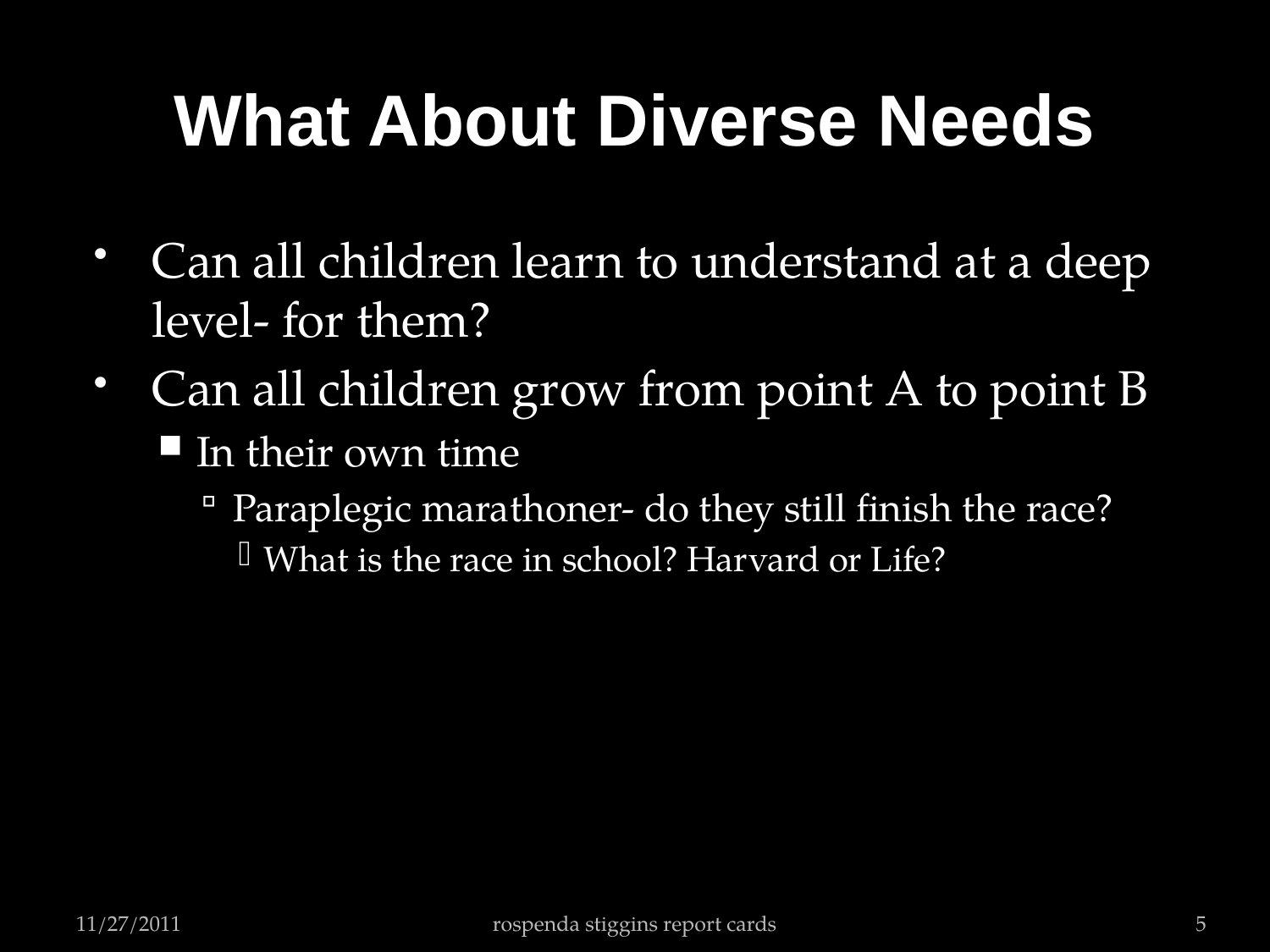

# What About Diverse Needs
Can all children learn to understand at a deep level- for them?
Can all children grow from point A to point B
In their own time
Paraplegic marathoner- do they still finish the race?
What is the race in school? Harvard or Life?
11/27/2011
rospenda stiggins report cards
5